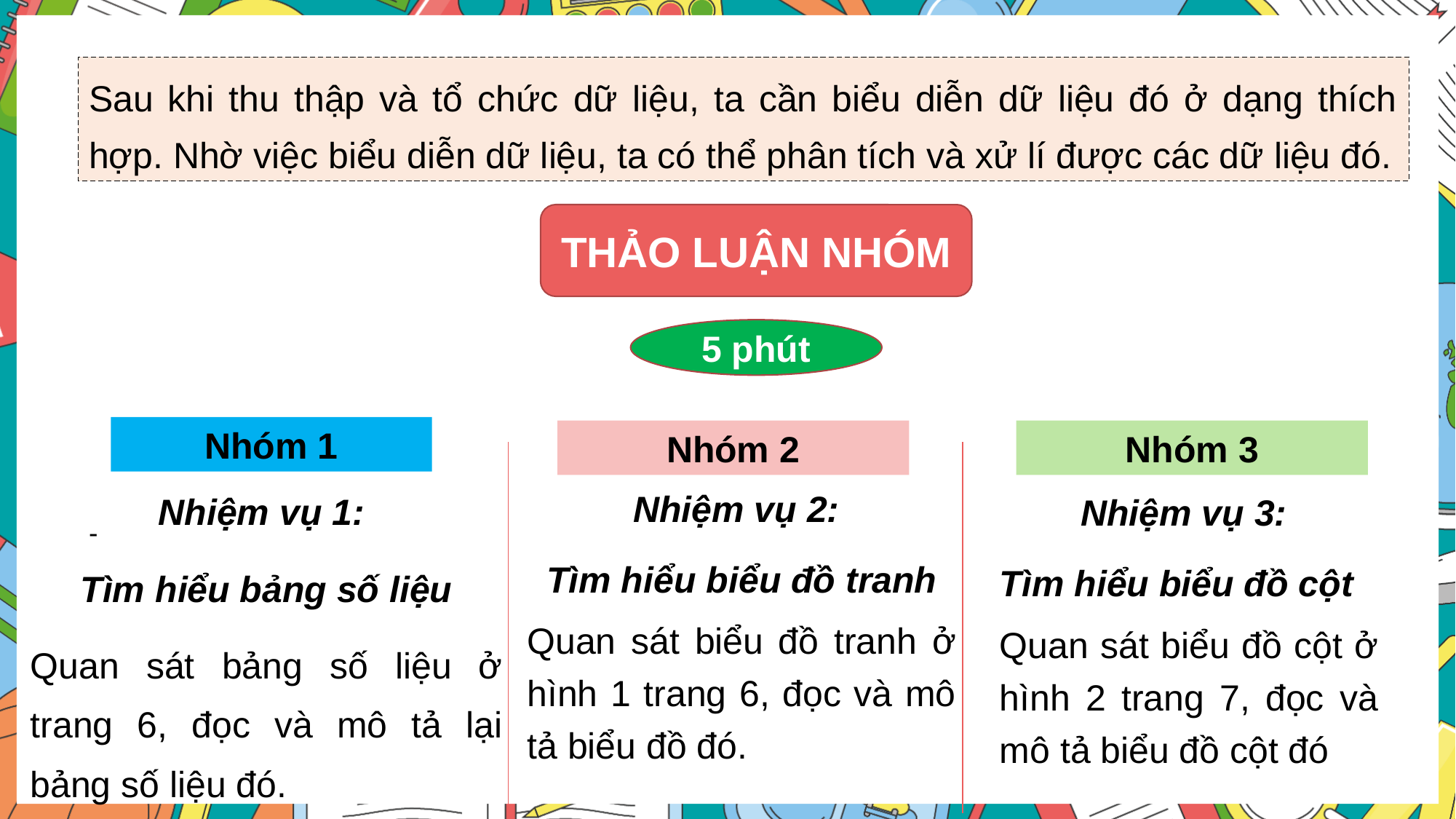

Sau khi thu thập và tổ chức dữ liệu, ta cần biểu diễn dữ liệu đó ở dạng thích hợp. Nhờ việc biểu diễn dữ liệu, ta có thể phân tích và xử lí được các dữ liệu đó.
THẢO LUẬN NHÓM
5 phút
Nhóm 1
Nhóm 2
Nhóm 3
Nhiệm vụ 1:
Tìm hiểu bảng số liệu
Quan sát bảng số liệu ở trang 6, đọc và mô tả lại bảng số liệu đó.
Nhiệm vụ 2:
Tìm hiểu biểu đồ tranh
Quan sát biểu đồ tranh ở hình 1 trang 6, đọc và mô tả biểu đồ đó.
Nhiệm vụ 3:
Tìm hiểu biểu đồ cột
Quan sát biểu đồ cột ở hình 2 trang 7, đọc và mô tả biểu đồ cột đó
-